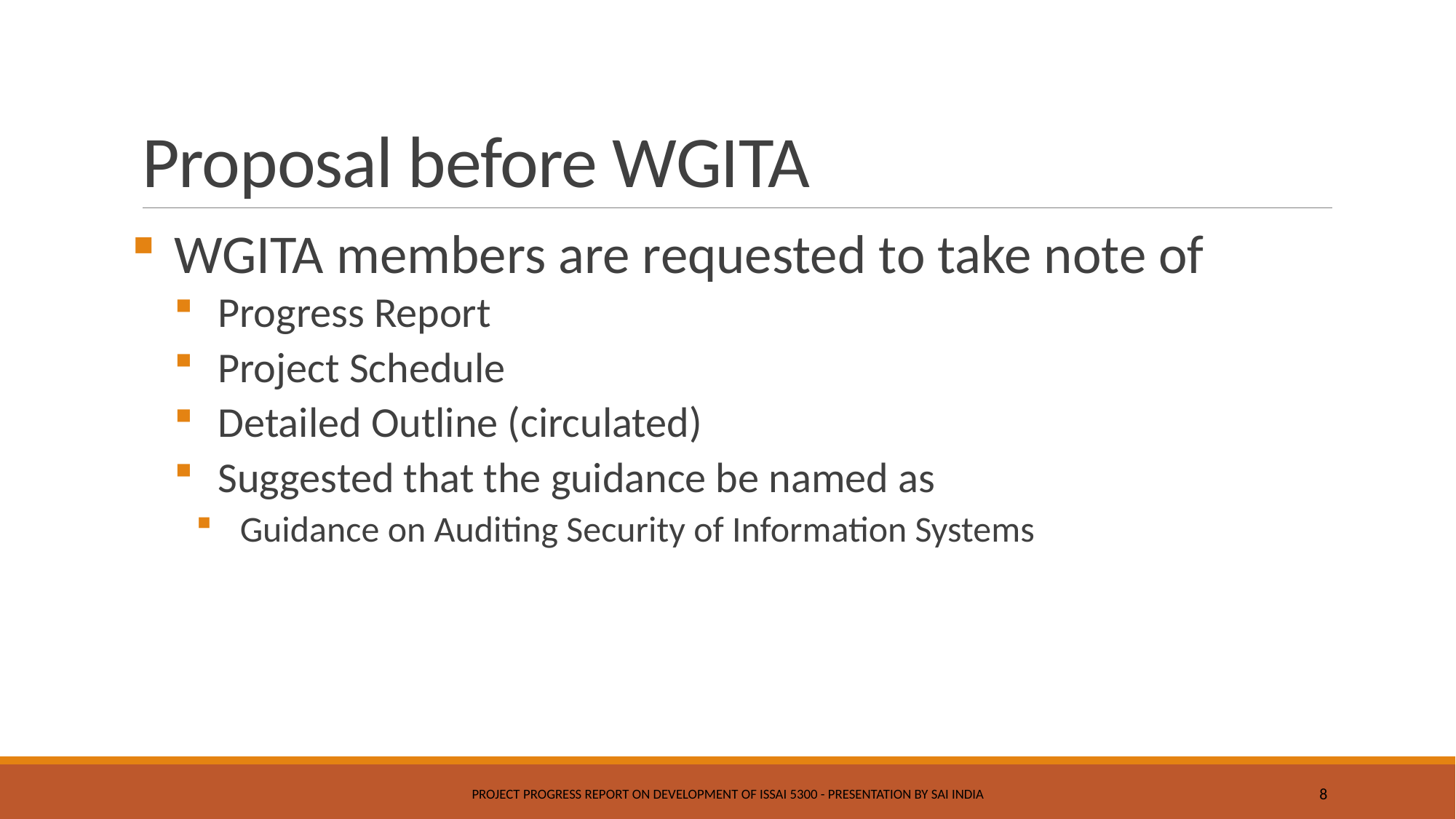

# Proposal before WGITA
WGITA members are requested to take note of
Progress Report
Project Schedule
Detailed Outline (circulated)
Suggested that the guidance be named as
Guidance on Auditing Security of Information Systems

Project Progress Report on development of ISSAI 5300 - Presentation by SAI India
8